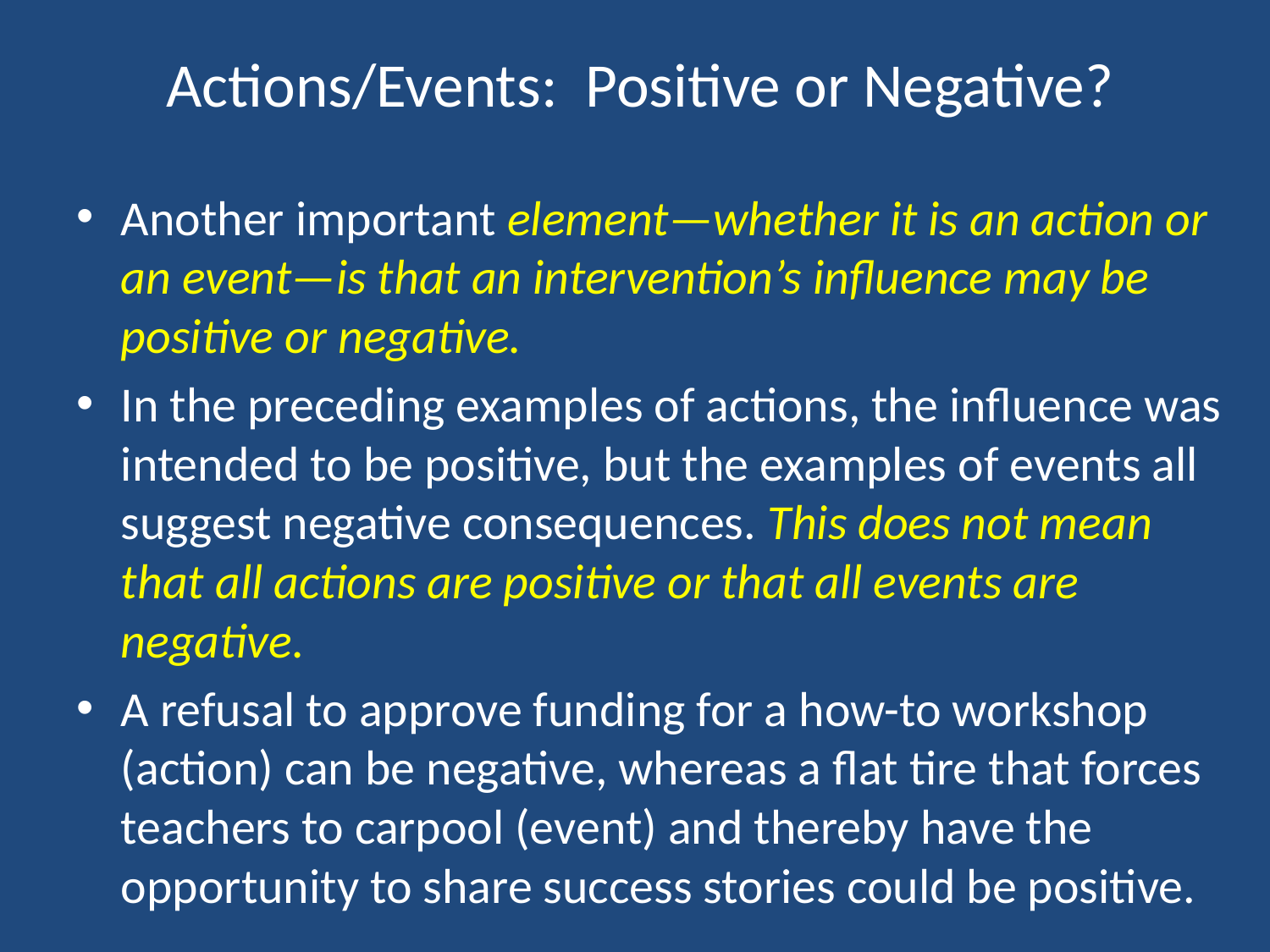

# Actions/Events:  Positive or Negative?
Another important element—whether it is an action or an event—is that an intervention’s influence may be positive or negative.
In the preceding examples of actions, the influence was intended to be positive, but the examples of events all suggest negative consequences. This does not mean that all actions are positive or that all events are negative.
A refusal to approve funding for a how-to workshop (action) can be negative, whereas a flat tire that forces teachers to carpool (event) and thereby have the opportunity to share success stories could be positive.